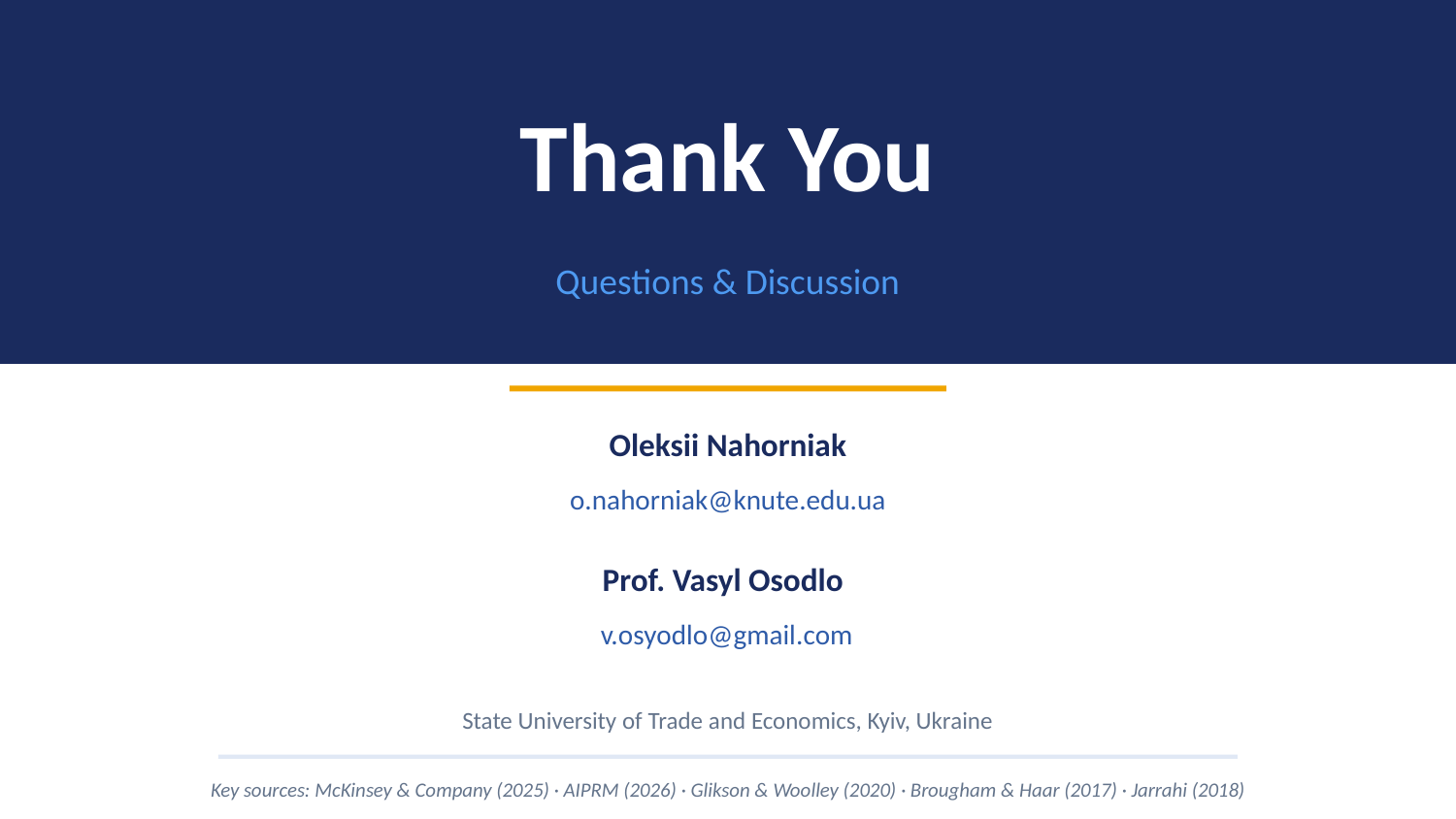

Thank You
Questions & Discussion

Oleksii Nahorniak
o.nahorniak@knute.edu.ua
Prof. Vasyl Osodlo
v.osyodlo@gmail.com
State University of Trade and Economics, Kyiv, Ukraine

Key sources: McKinsey & Company (2025) · AIPRM (2026) · Glikson & Woolley (2020) · Brougham & Haar (2017) · Jarrahi (2018)